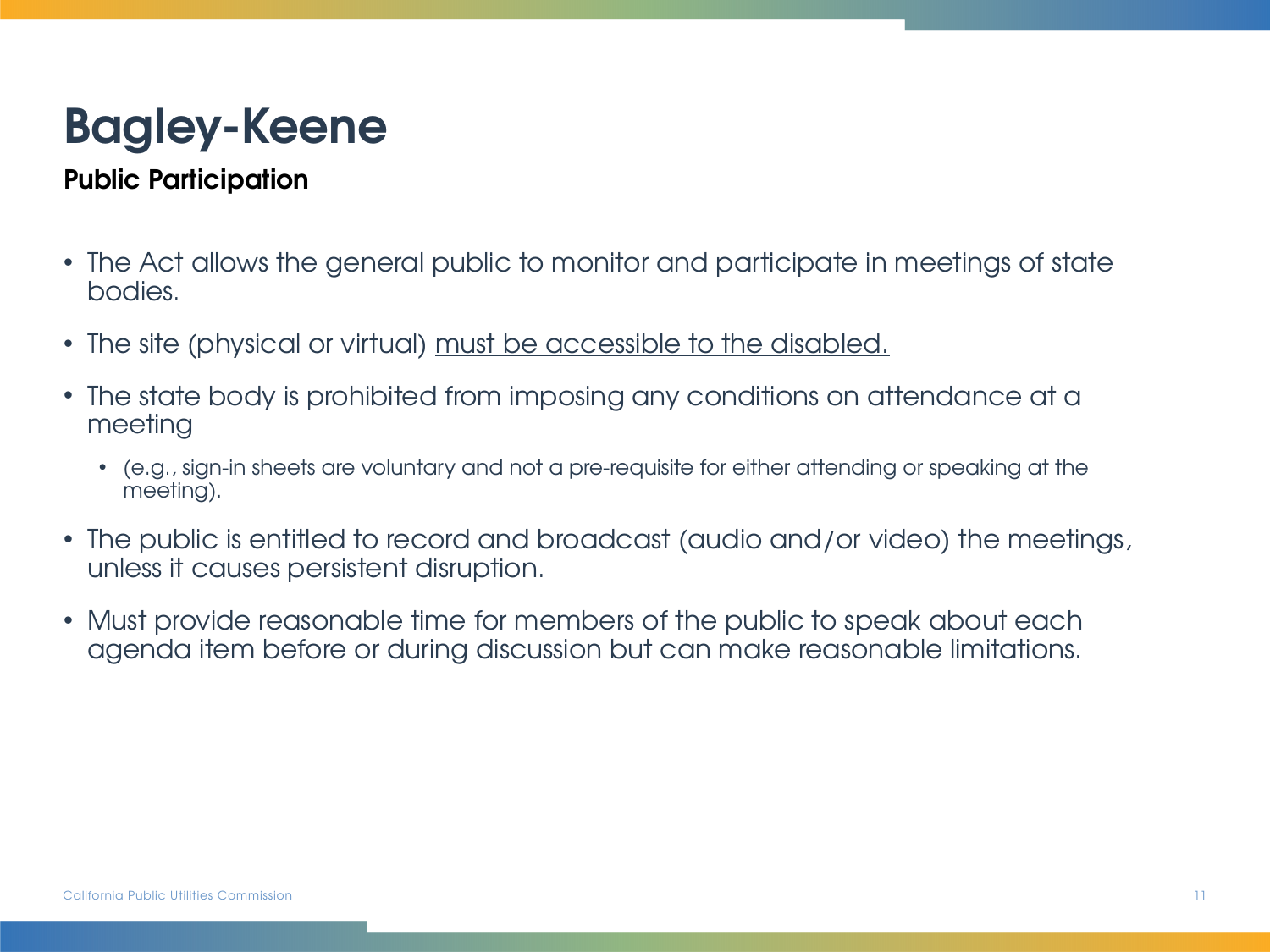

# Bagley-Keene
Public Participation

The Act allows the general public to monitor and participate in meetings of state bodies.
The site (physical or virtual) must be accessible to the disabled.
The state body is prohibited from imposing any conditions on attendance at a meeting
(e.g., sign-in sheets are voluntary and not a pre-requisite for either attending or speaking at the meeting).
The public is entitled to record and broadcast (audio and/or video) the meetings, unless it causes persistent disruption.
Must provide reasonable time for members of the public to speak about each agenda item before or during discussion but can make reasonable limitations.
11